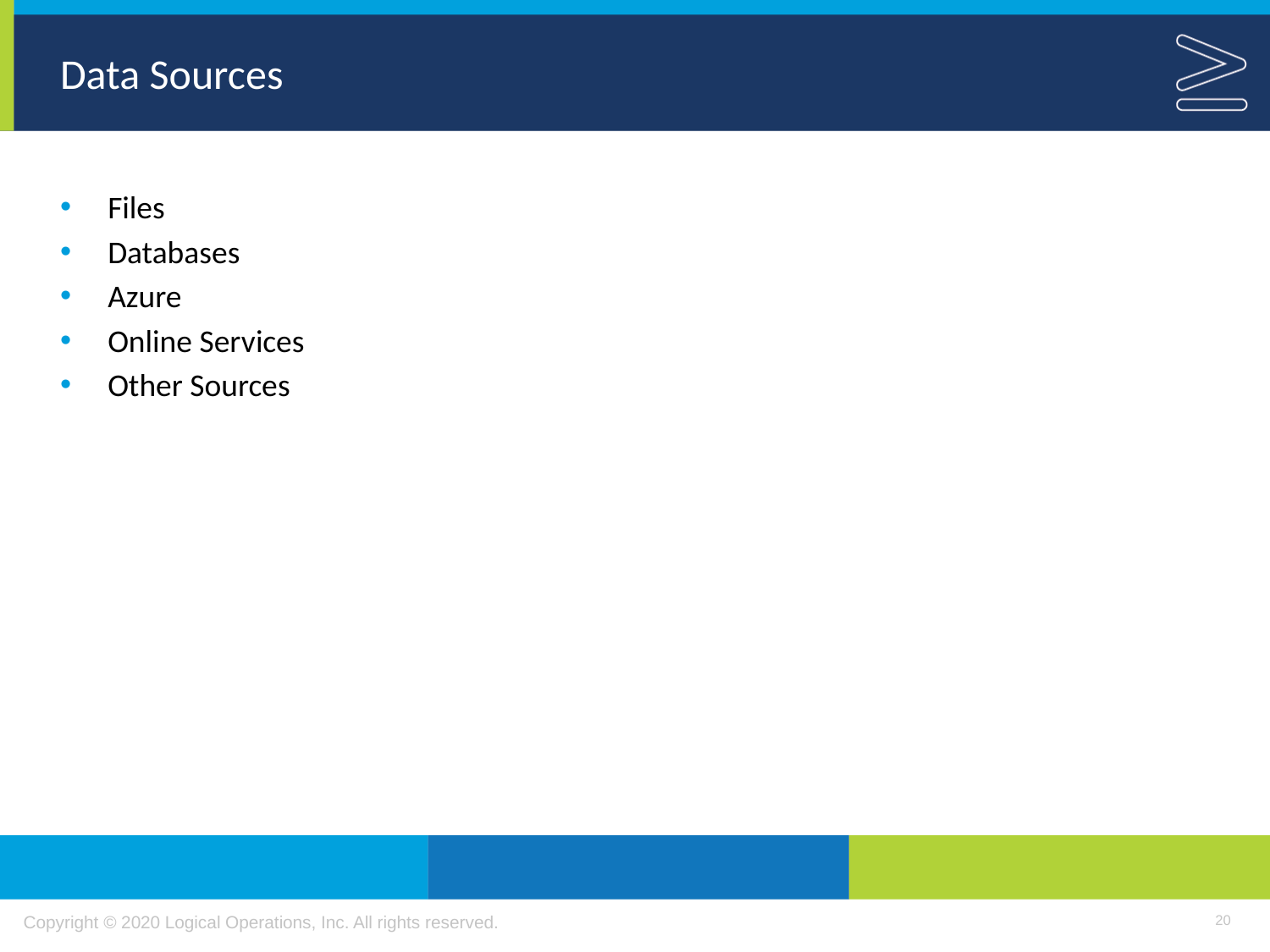

# Data Sources
Files
Databases
Azure
Online Services
Other Sources

20